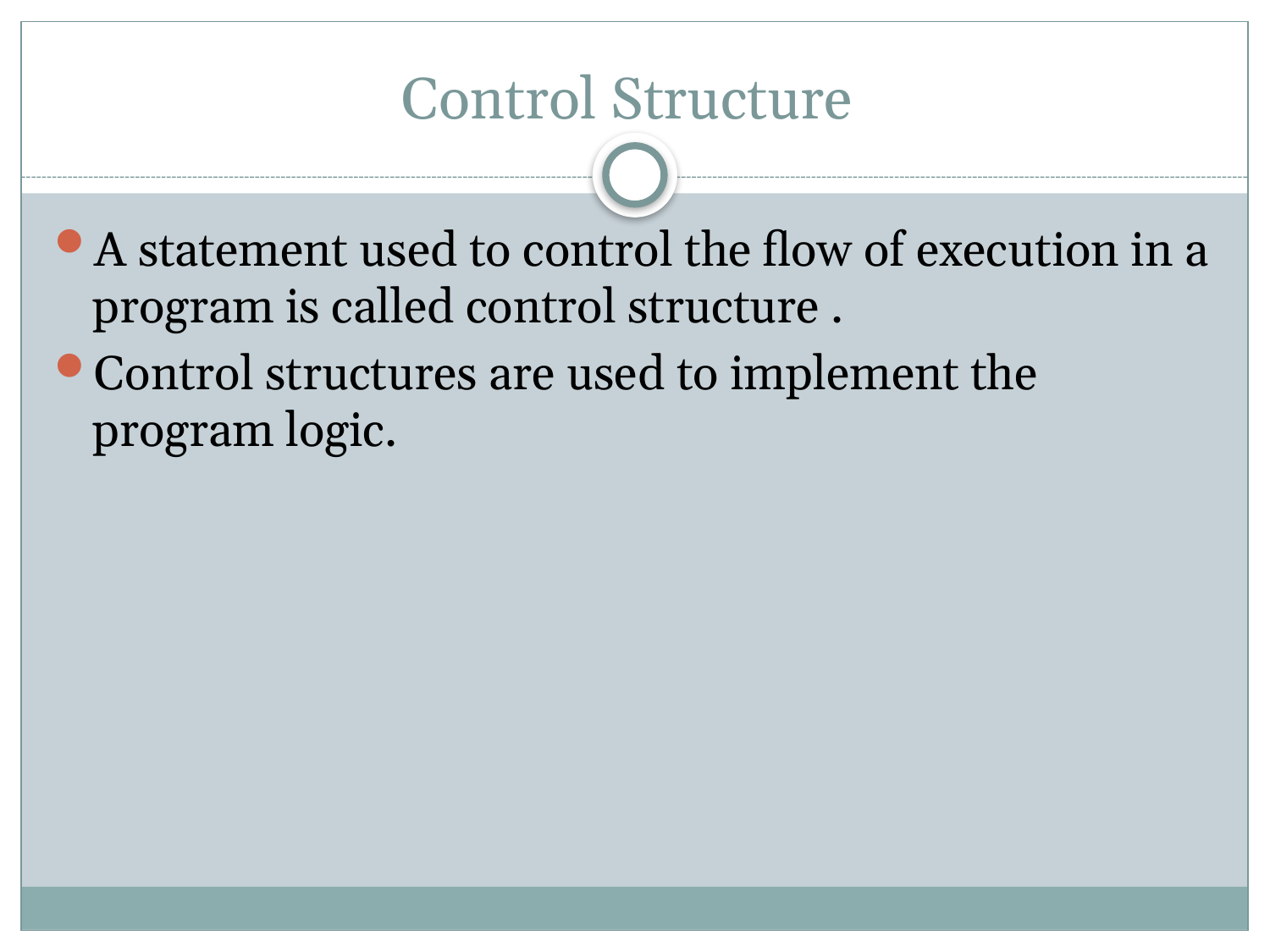

# Control Structure
A statement used to control the flow of execution in a program is called control structure .
Control structures are used to implement the program logic.